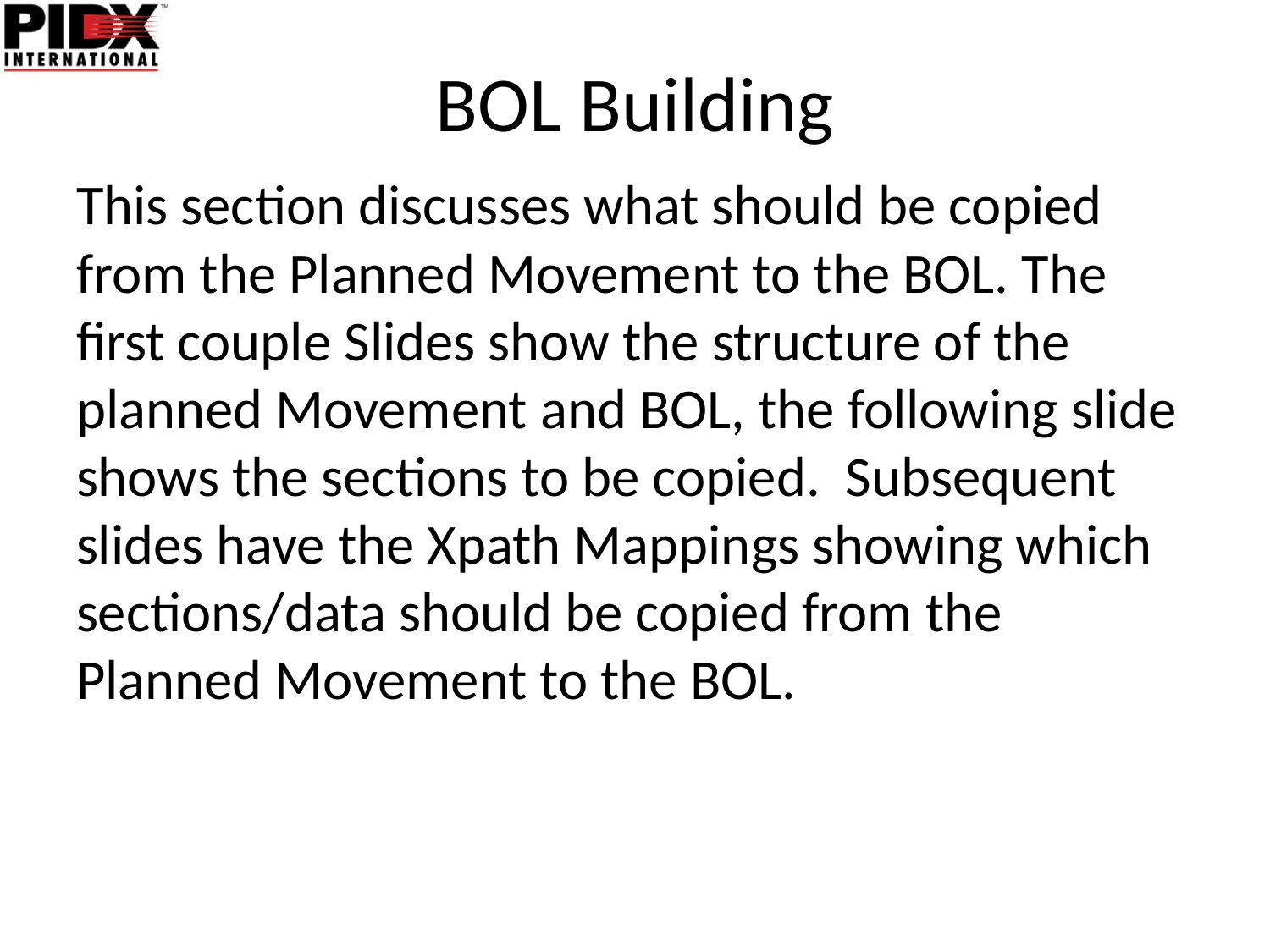

# BOL Building
This section discusses what should be copied from the Planned Movement to the BOL. The first couple Slides show the structure of the planned Movement and BOL, the following slide shows the sections to be copied.  Subsequent slides have the Xpath Mappings showing which sections/data should be copied from the Planned Movement to the BOL.